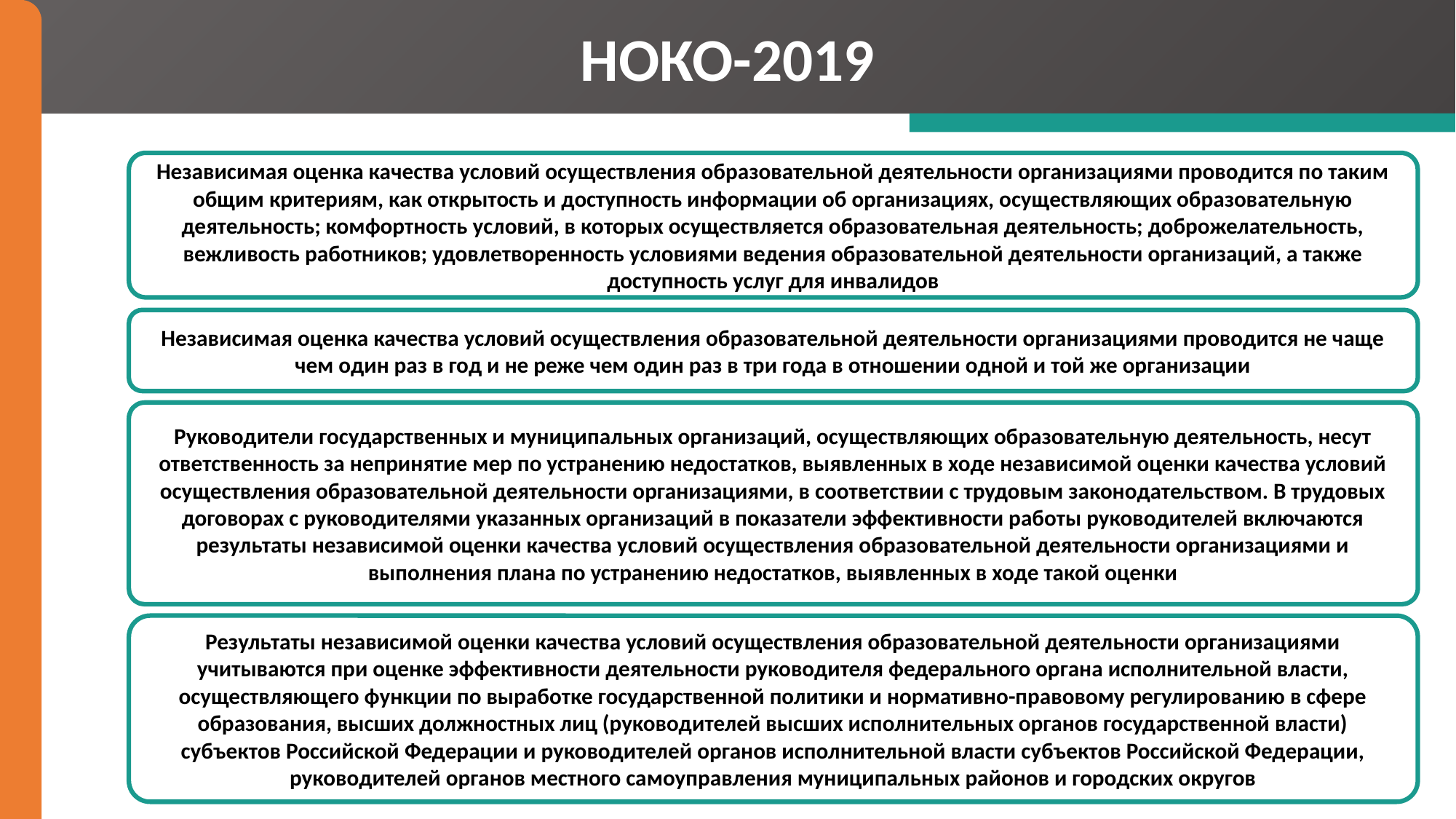

НОКО-2019

Независимая оценка качества условий осуществления образовательной деятельности организациями проводится по таким общим критериям, как открытость и доступность информации об организациях, осуществляющих образовательную деятельность; комфортность условий, в которых осуществляется образовательная деятельность; доброжелательность, вежливость работников; удовлетворенность условиями ведения образовательной деятельности организаций, а также доступность услуг для инвалидов
Независимая оценка качества условий осуществления образовательной деятельности организациями проводится не чаще чем один раз в год и не реже чем один раз в три года в отношении одной и той же организации

Руководители государственных и муниципальных организаций, осуществляющих образовательную деятельность, несут ответственность за непринятие мер по устранению недостатков, выявленных в ходе независимой оценки качества условий осуществления образовательной деятельности организациями, в соответствии с трудовым законодательством. В трудовых договорах с руководителями указанных организаций в показатели эффективности работы руководителей включаются результаты независимой оценки качества условий осуществления образовательной деятельности организациями и выполнения плана по устранению недостатков, выявленных в ходе такой оценки
Результаты независимой оценки качества условий осуществления образовательной деятельности организациями учитываются при оценке эффективности деятельности руководителя федерального органа исполнительной власти, осуществляющего функции по выработке государственной политики и нормативно-правовому регулированию в сфере образования, высших должностных лиц (руководителей высших исполнительных органов государственной власти) субъектов Российской Федерации и руководителей органов исполнительной власти субъектов Российской Федерации, руководителей органов местного самоуправления муниципальных районов и городских округов